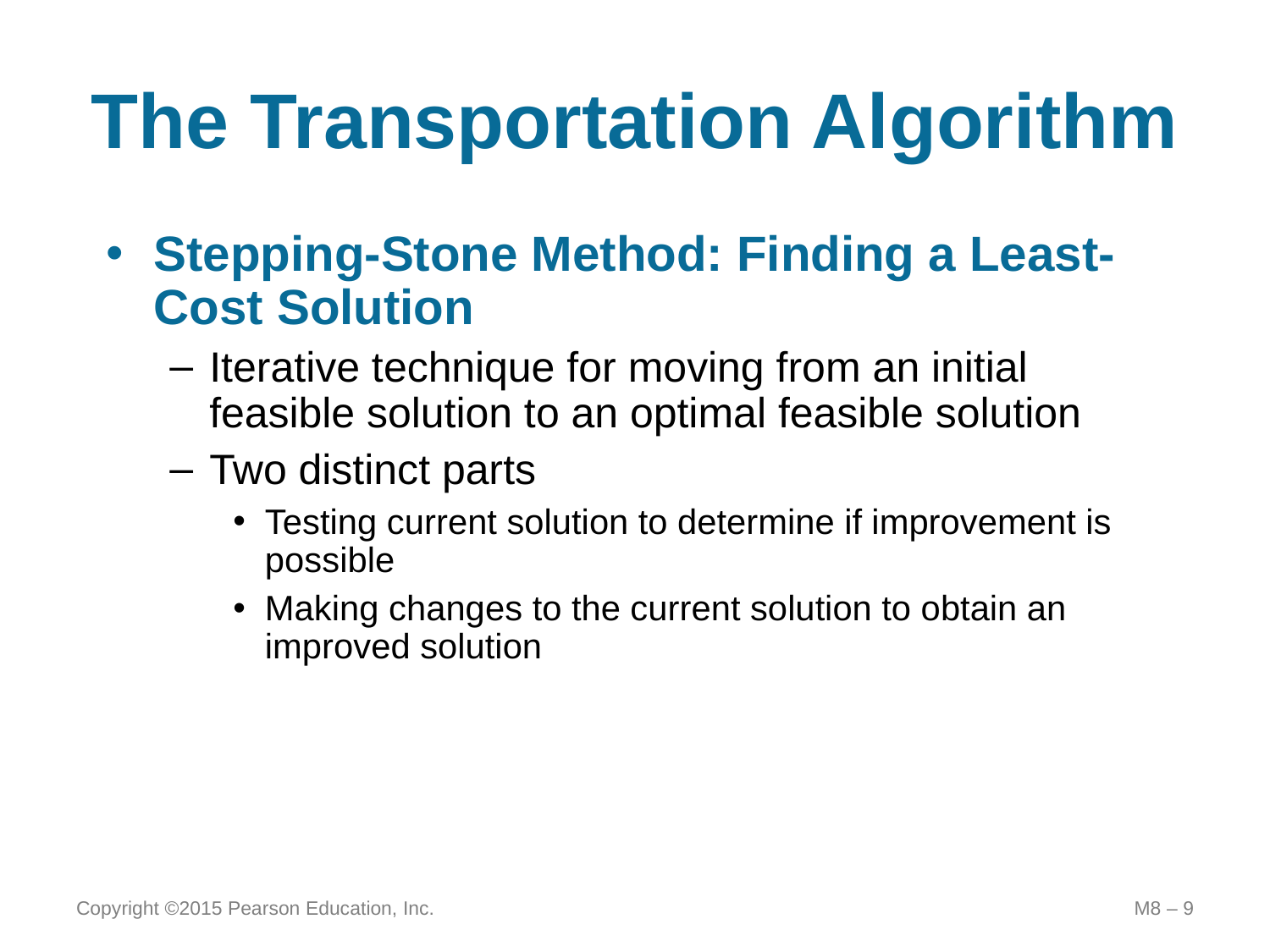

# The Transportation Algorithm
Stepping-Stone Method: Finding a Least-Cost Solution
Iterative technique for moving from an initial feasible solution to an optimal feasible solution
Two distinct parts
Testing current solution to determine if improvement is possible
Making changes to the current solution to obtain an improved solution
Copyright ©2015 Pearson Education, Inc.
M8 – 9